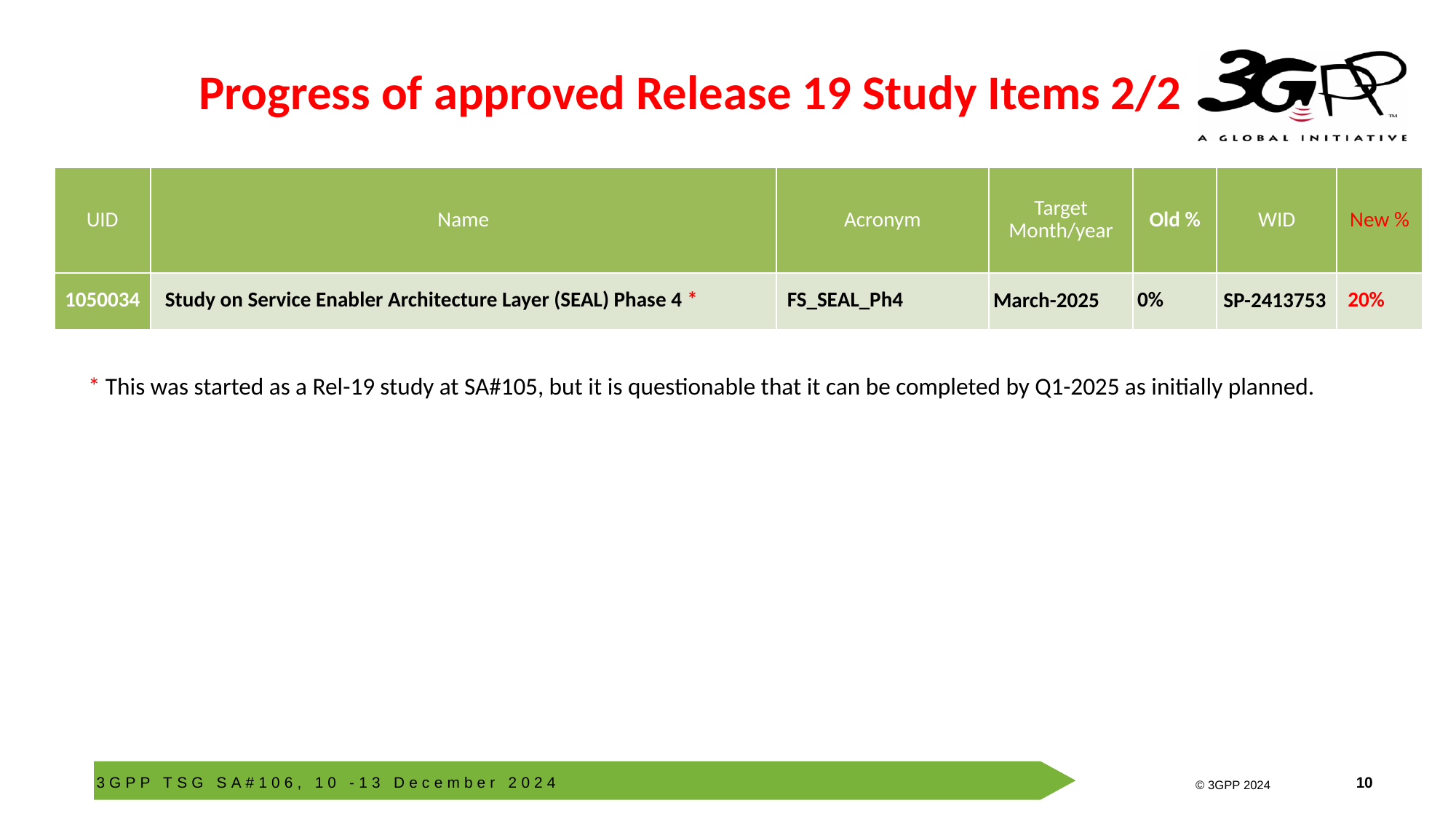

# Progress of approved Release 19 Study Items 2/2
| UID | Name | Acronym | Target Month/year | Old % | WID | New % |
| --- | --- | --- | --- | --- | --- | --- |
| 1050034 | Study on Service Enabler Architecture Layer (SEAL) Phase 4 \* | FS\_SEAL\_Ph4 | March-2025 | 0% | SP-2413753 | 20% |
* This was started as a Rel-19 study at SA#105, but it is questionable that it can be completed by Q1-2025 as initially planned.